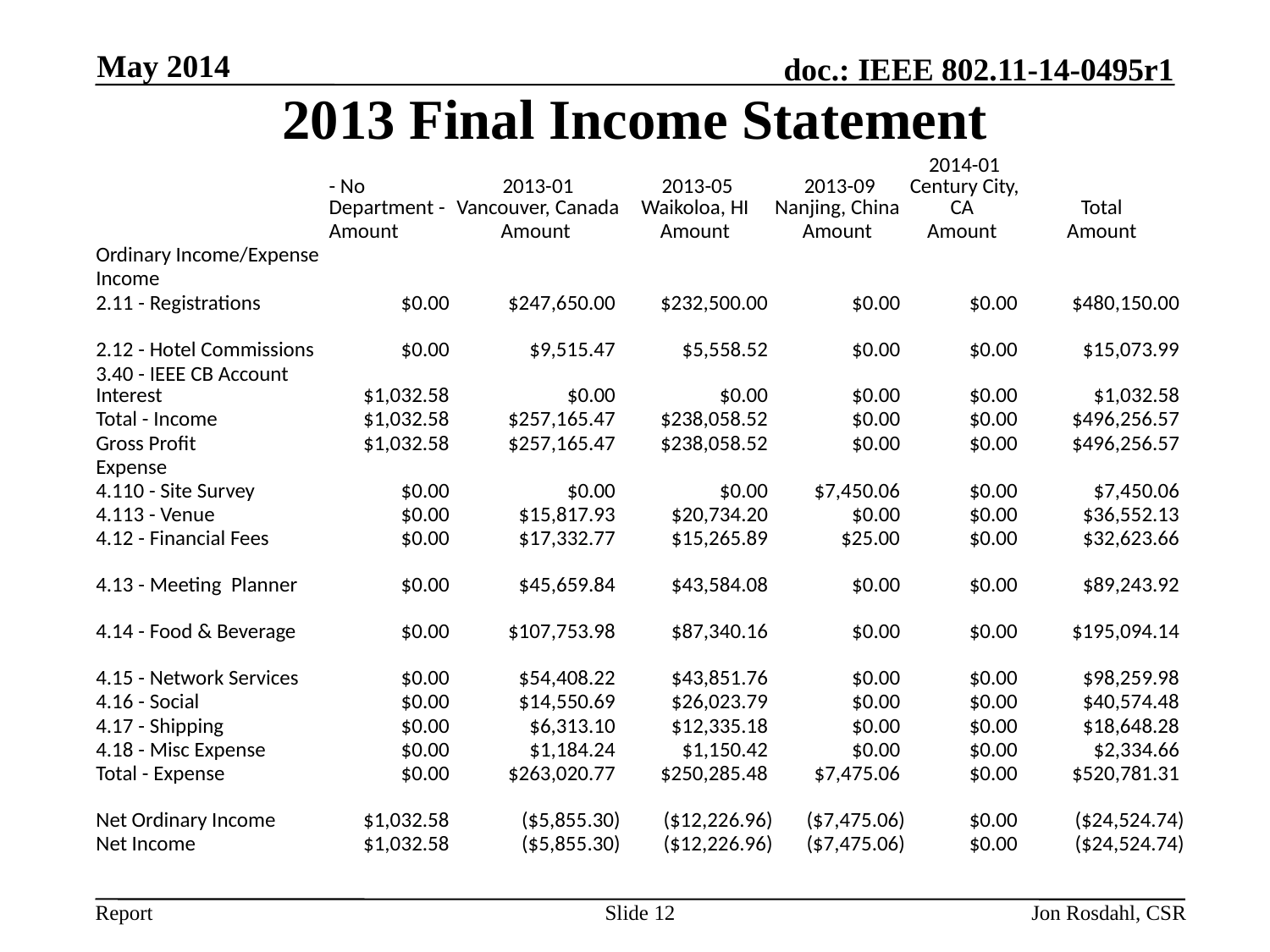

May 2014
# 2013 Final Income Statement
|  | - No Department - | 2013-01 Vancouver, Canada | 2013-05 Waikoloa, HI | 2013-09 Nanjing, China | 2014-01 Century City, CA | Total |
| --- | --- | --- | --- | --- | --- | --- |
|  | Amount | Amount | Amount | Amount | Amount | Amount |
| Ordinary Income/Expense |  |  |  |  |  |  |
| Income |  |  |  |  |  |  |
| 2.11 - Registrations | $0.00 | $247,650.00 | $232,500.00 | $0.00 | $0.00 | $480,150.00 |
| 2.12 - Hotel Commissions | $0.00 | $9,515.47 | $5,558.52 | $0.00 | $0.00 | $15,073.99 |
| 3.40 - IEEE CB Account Interest | $1,032.58 | $0.00 | $0.00 | $0.00 | $0.00 | $1,032.58 |
| Total - Income | $1,032.58 | $257,165.47 | $238,058.52 | $0.00 | $0.00 | $496,256.57 |
| Gross Profit | $1,032.58 | $257,165.47 | $238,058.52 | $0.00 | $0.00 | $496,256.57 |
| Expense |  |  |  |  |  |  |
| 4.110 - Site Survey | $0.00 | $0.00 | $0.00 | $7,450.06 | $0.00 | $7,450.06 |
| 4.113 - Venue | $0.00 | $15,817.93 | $20,734.20 | $0.00 | $0.00 | $36,552.13 |
| 4.12 - Financial Fees | $0.00 | $17,332.77 | $15,265.89 | $25.00 | $0.00 | $32,623.66 |
| 4.13 - Meeting Planner | $0.00 | $45,659.84 | $43,584.08 | $0.00 | $0.00 | $89,243.92 |
| 4.14 - Food & Beverage | $0.00 | $107,753.98 | $87,340.16 | $0.00 | $0.00 | $195,094.14 |
| 4.15 - Network Services | $0.00 | $54,408.22 | $43,851.76 | $0.00 | $0.00 | $98,259.98 |
| 4.16 - Social | $0.00 | $14,550.69 | $26,023.79 | $0.00 | $0.00 | $40,574.48 |
| 4.17 - Shipping | $0.00 | $6,313.10 | $12,335.18 | $0.00 | $0.00 | $18,648.28 |
| 4.18 - Misc Expense | $0.00 | $1,184.24 | $1,150.42 | $0.00 | $0.00 | $2,334.66 |
| Total - Expense | $0.00 | $263,020.77 | $250,285.48 | $7,475.06 | $0.00 | $520,781.31 |
| Net Ordinary Income | $1,032.58 | ($5,855.30) | ($12,226.96) | ($7,475.06) | $0.00 | ($24,524.74) |
| Net Income | $1,032.58 | ($5,855.30) | ($12,226.96) | ($7,475.06) | $0.00 | ($24,524.74) |
Slide 12
Jon Rosdahl, CSR